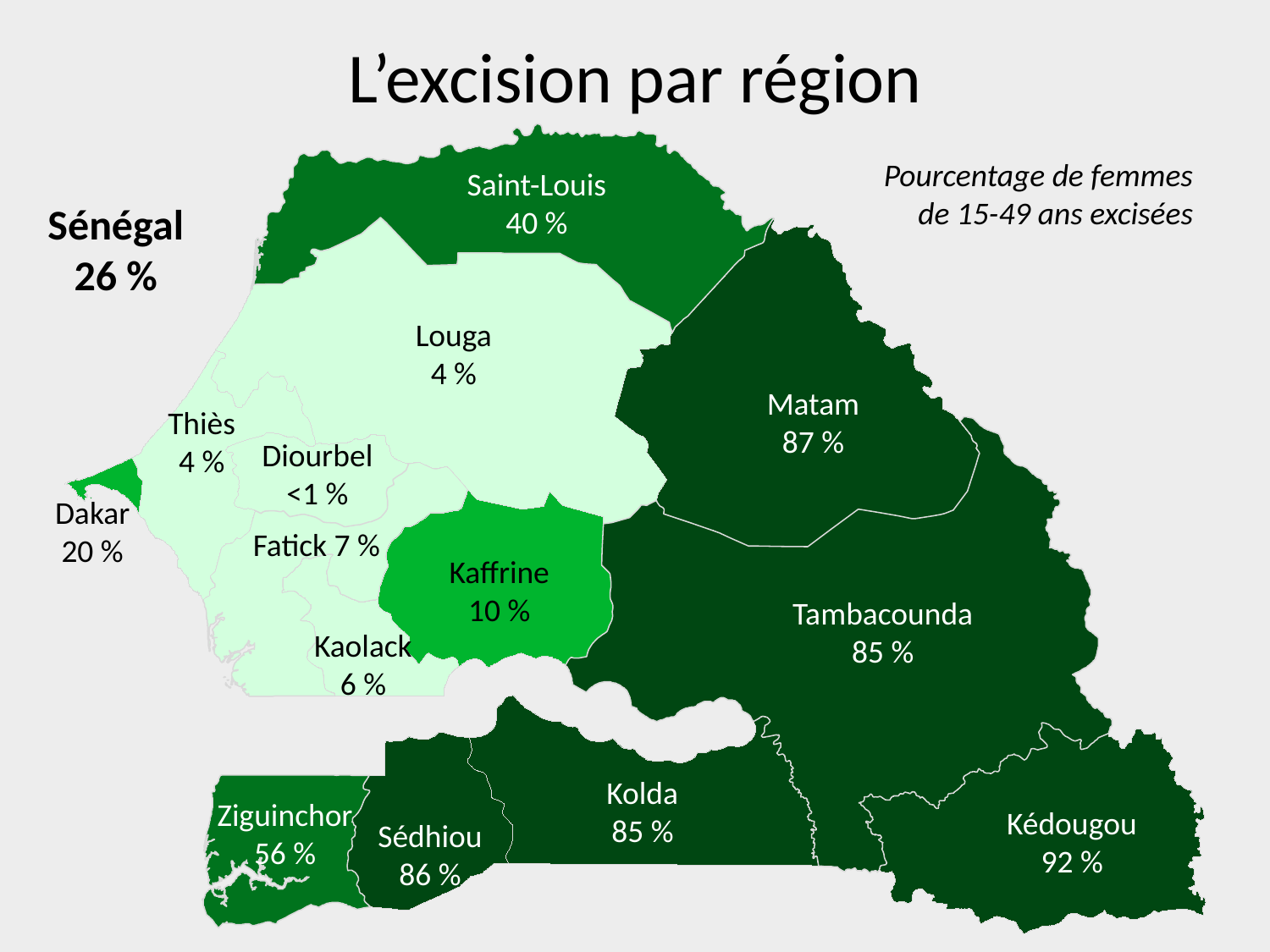

# L’excision par région

Pourcentage de femmes de 15-49 ans excisées
Saint-Louis
40 %
Sénégal
26 %
Louga
4 %
Matam
87 %
Thiès
4 %
Diourbel
<1 %
Dakar
20 %
Fatick 7 %
Kaffrine
10 %
Tambacounda
85 %
Kaolack
6 %
Kolda
85 %
Ziguinchor
56 %
Kédougou
92 %
Sédhiou
86 %